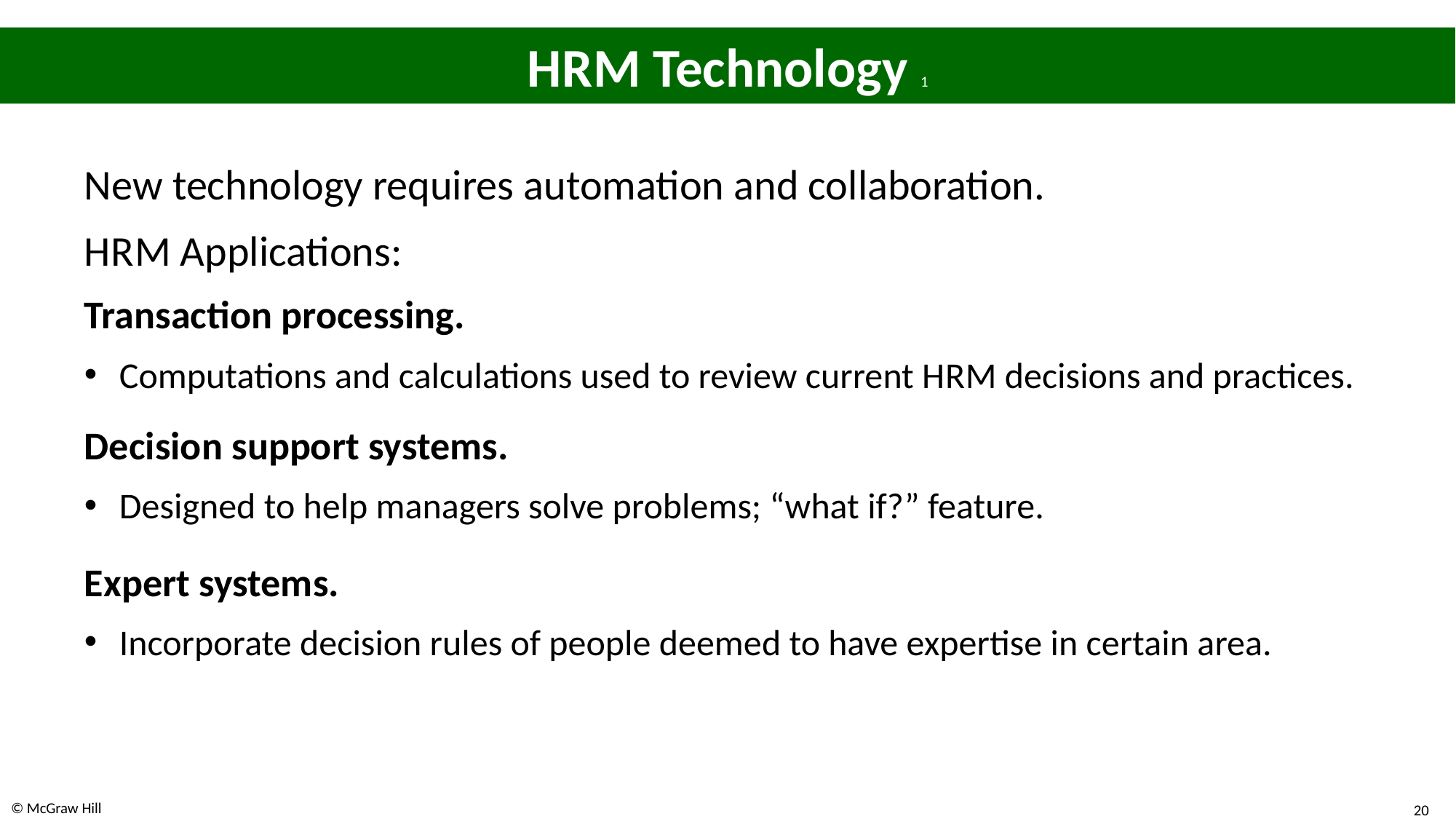

# H R M Technology 1
New technology requires automation and collaboration.
H R M Applications:
Transaction processing.
Computations and calculations used to review current H R M decisions and practices.
Decision support systems.
Designed to help managers solve problems; “what if?” feature.
Expert systems.
Incorporate decision rules of people deemed to have expertise in certain area.